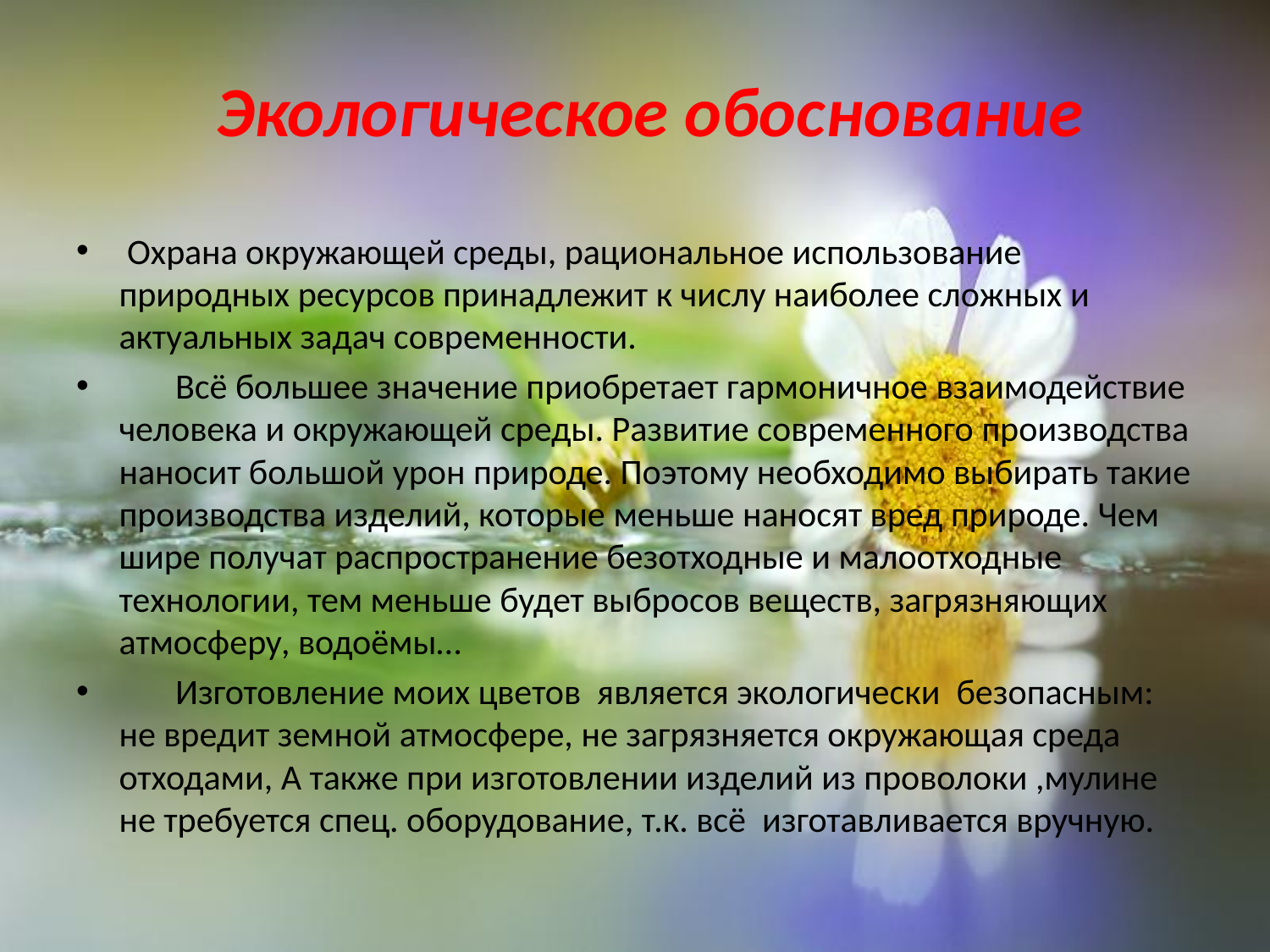

Экологическое обоснование
#
 Охрана окружающей среды, рациональное использование природных ресурсов принадлежит к числу наиболее сложных и актуальных задач современности.
       Всё большее значение приобретает гармоничное взаимодействие человека и окружающей среды. Развитие современного производства наносит большой урон природе. Поэтому необходимо выбирать такие производства изделий, которые меньше наносят вред природе. Чем шире получат распространение безотходные и малоотходные технологии, тем меньше будет выбросов веществ, загрязняющих  атмосферу, водоёмы…
       Изготовление моих цветов  является экологически  безопасным: не вредит земной атмосфере, не загрязняется окружающая среда отходами, А также при изготовлении изделий из проволоки ,мулине    не требуется спец. оборудование, т.к. всё  изготавливается вручную.